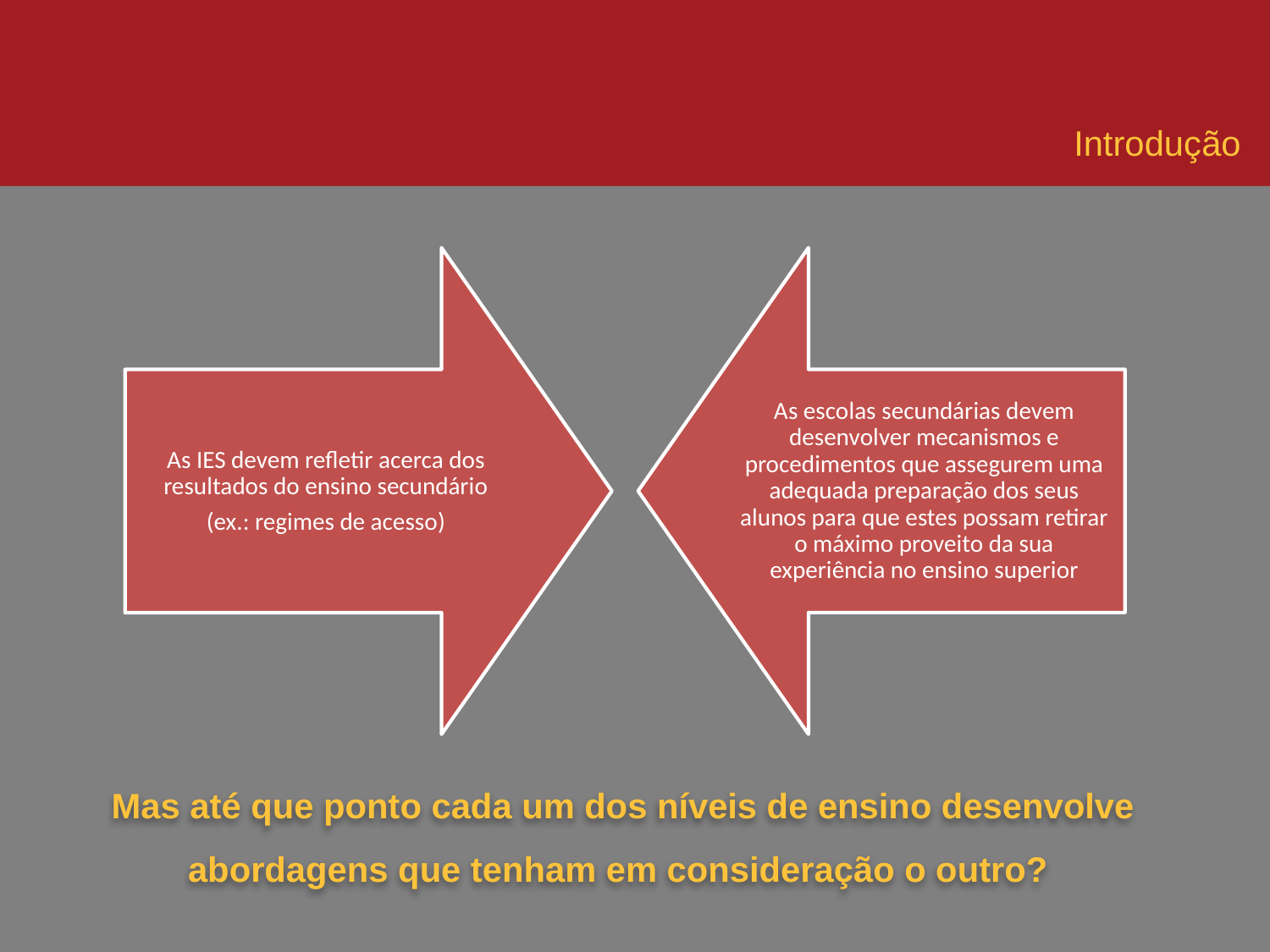

Introdução
As IES devem refletir acerca dos resultados do ensino secundário
(ex.: regimes de acesso)
As escolas secundárias devem desenvolver mecanismos e procedimentos que assegurem uma adequada preparação dos seus alunos para que estes possam retirar o máximo proveito da sua experiência no ensino superior
Mas até que ponto cada um dos níveis de ensino desenvolve abordagens que tenham em consideração o outro?